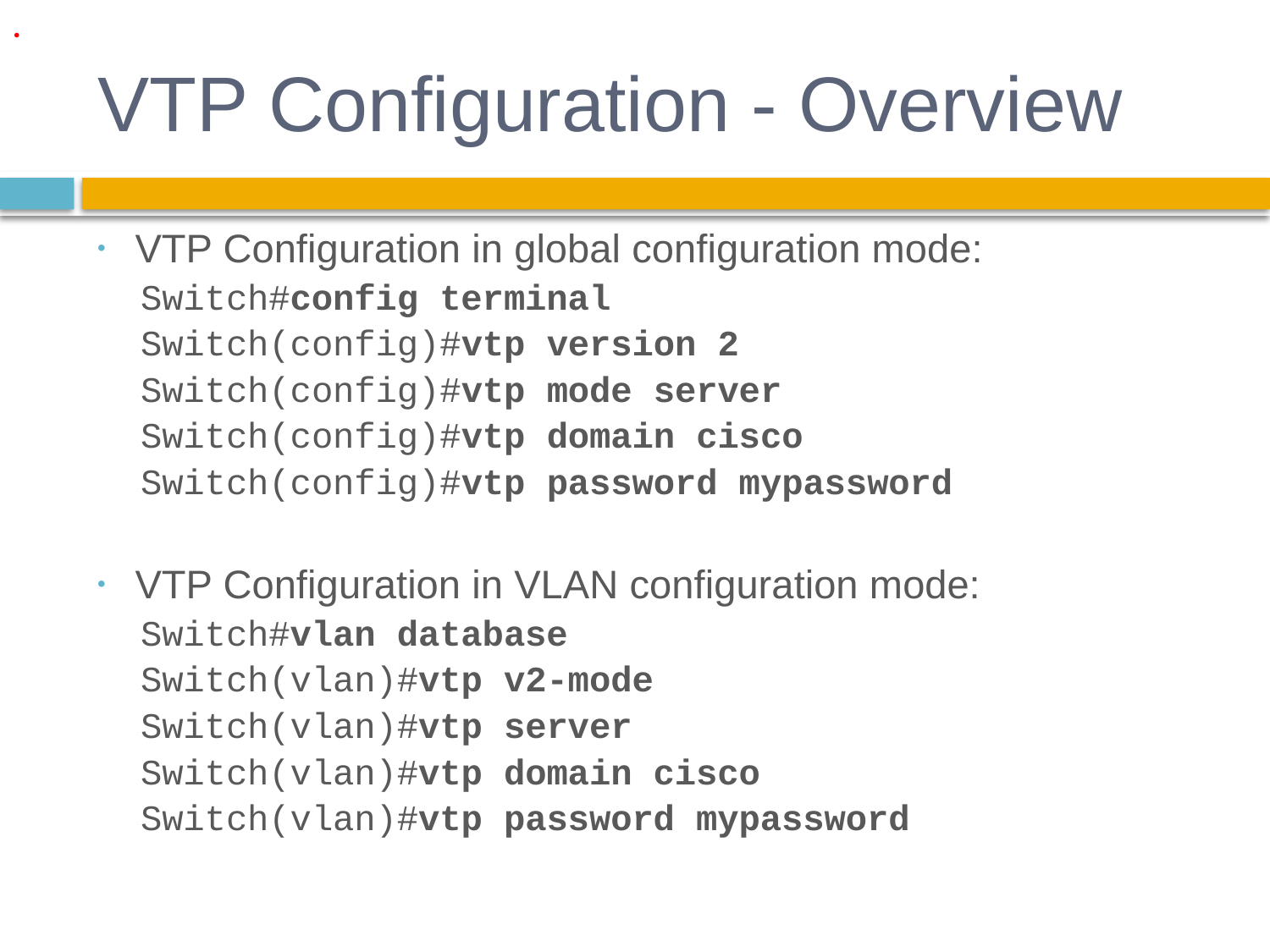

.
# VTP Configuration - Overview
VTP Configuration in global configuration mode:
Switch#config terminal
Switch(config)#vtp version 2
Switch(config)#vtp mode server
Switch(config)#vtp domain cisco
Switch(config)#vtp password mypassword

VTP Configuration in VLAN configuration mode:
Switch#vlan database
Switch(vlan)#vtp v2-mode
Switch(vlan)#vtp server
Switch(vlan)#vtp domain cisco
Switch(vlan)#vtp password mypassword